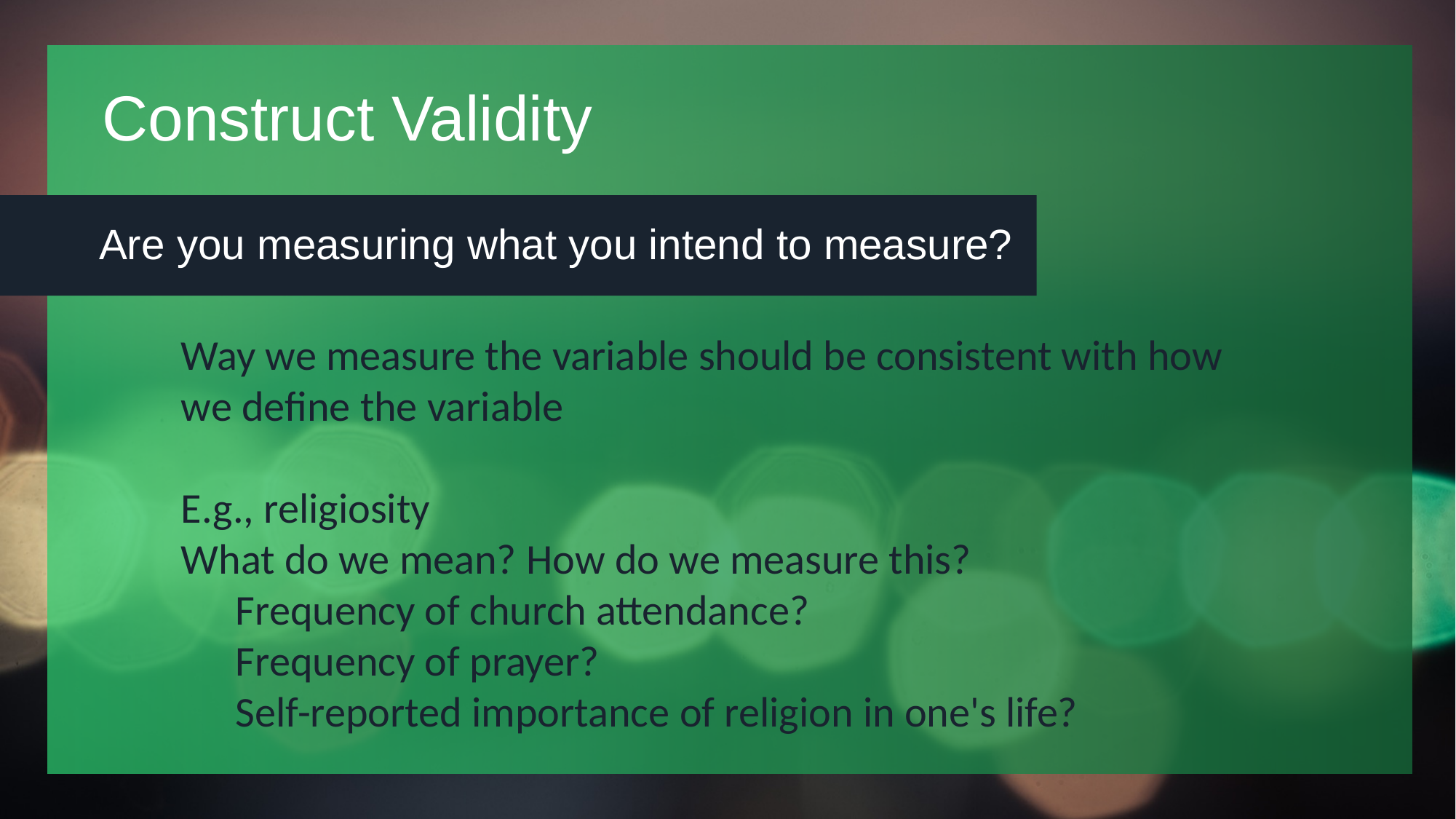

# Construct Validity
 Are you measuring what you intend to measure?
Way we measure the variable should be consistent with how we define the variable

E.g., religiosity
What do we mean? How do we measure this?
Frequency of church attendance?
Frequency of prayer?
Self-reported importance of religion in one's life?